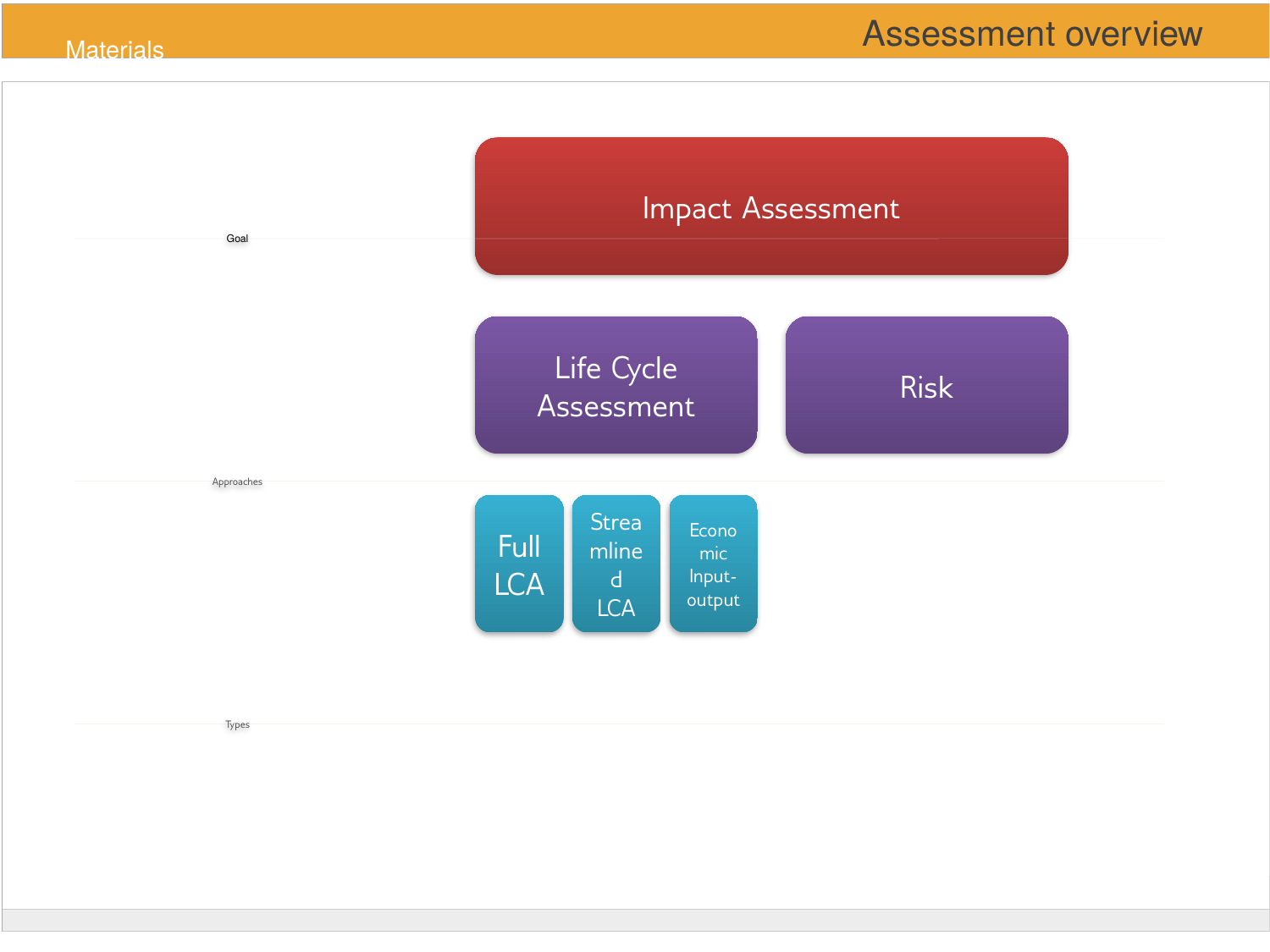

# Assessment overview
Impact Assessment
Life Cycle Assessment
Full LCA
Streamlined LCA
Risk
Goal
Approaches
Types
Economic Input-output